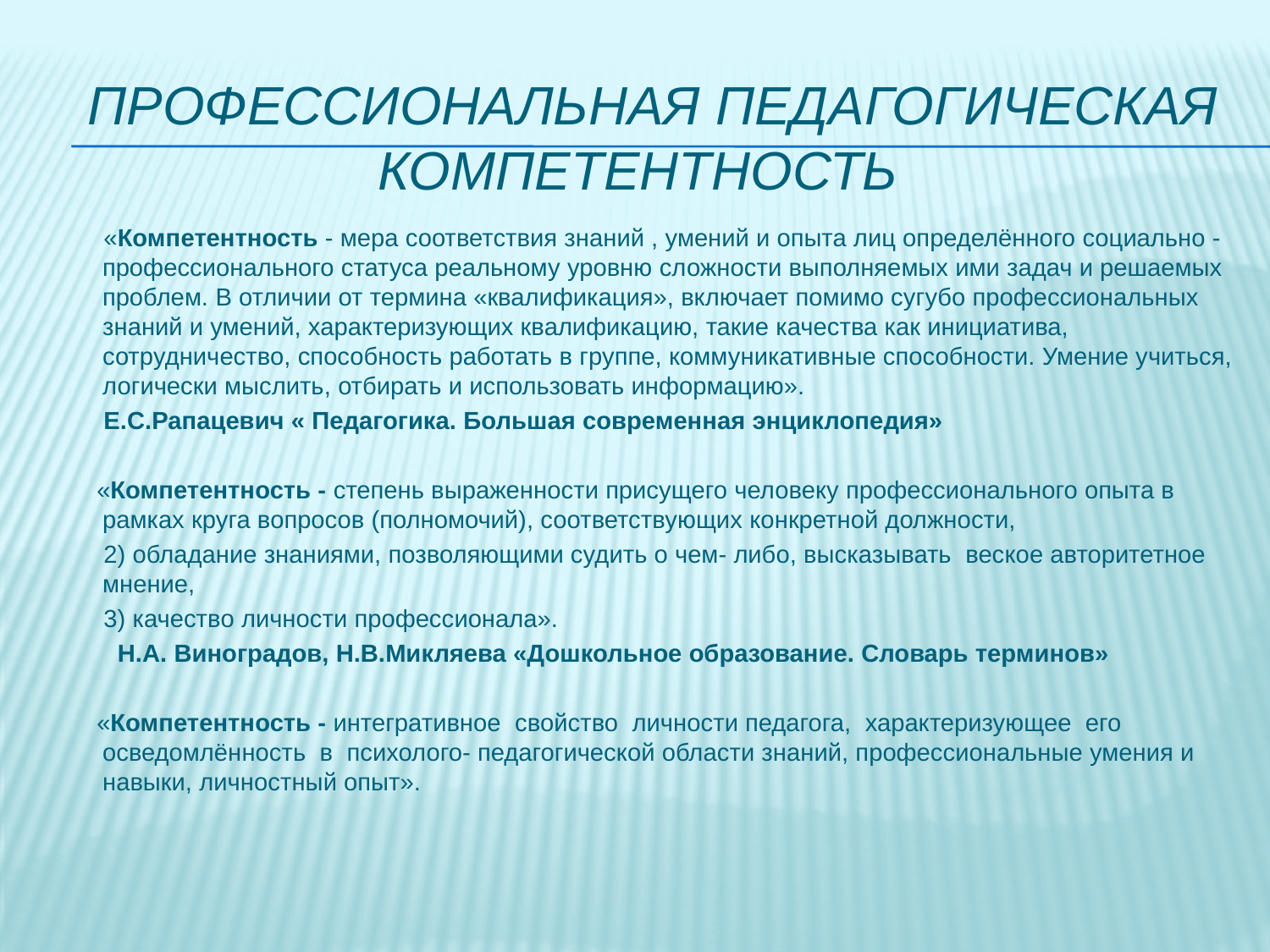

# Профессиональная педагогическая компетентность
       «Компетентность - мера соответствия знаний , умений и опыта лиц определённого социально - профессионального статуса реальному уровню сложности выполняемых ими задач и решаемых проблем. В отличии от термина «квалификация», включает помимо сугубо профессиональных знаний и умений, характеризующих квалификацию, такие качества как инициатива, сотрудничество, способность работать в группе, коммуникативные способности. Умение учиться, логически мыслить, отбирать и использовать информацию».
       Е.С.Рапацевич « Педагогика. Большая современная энциклопедия»

      «Компетентность - степень выраженности присущего человеку профессионального опыта в рамках круга вопросов (полномочий), соответствующих конкретной должности,
       2) обладание знаниями, позволяющими судить о чем- либо, высказывать  веское авторитетное мнение,
       3) качество личности профессионала».
         Н.А. Виноградов, Н.В.Микляева «Дошкольное образование. Словарь терминов»

      «Компетентность - интегративное  свойство  личности педагога,  характеризующее  его осведомлённость  в  психолого- педагогической области знаний, профессиональные умения и навыки, личностный опыт».